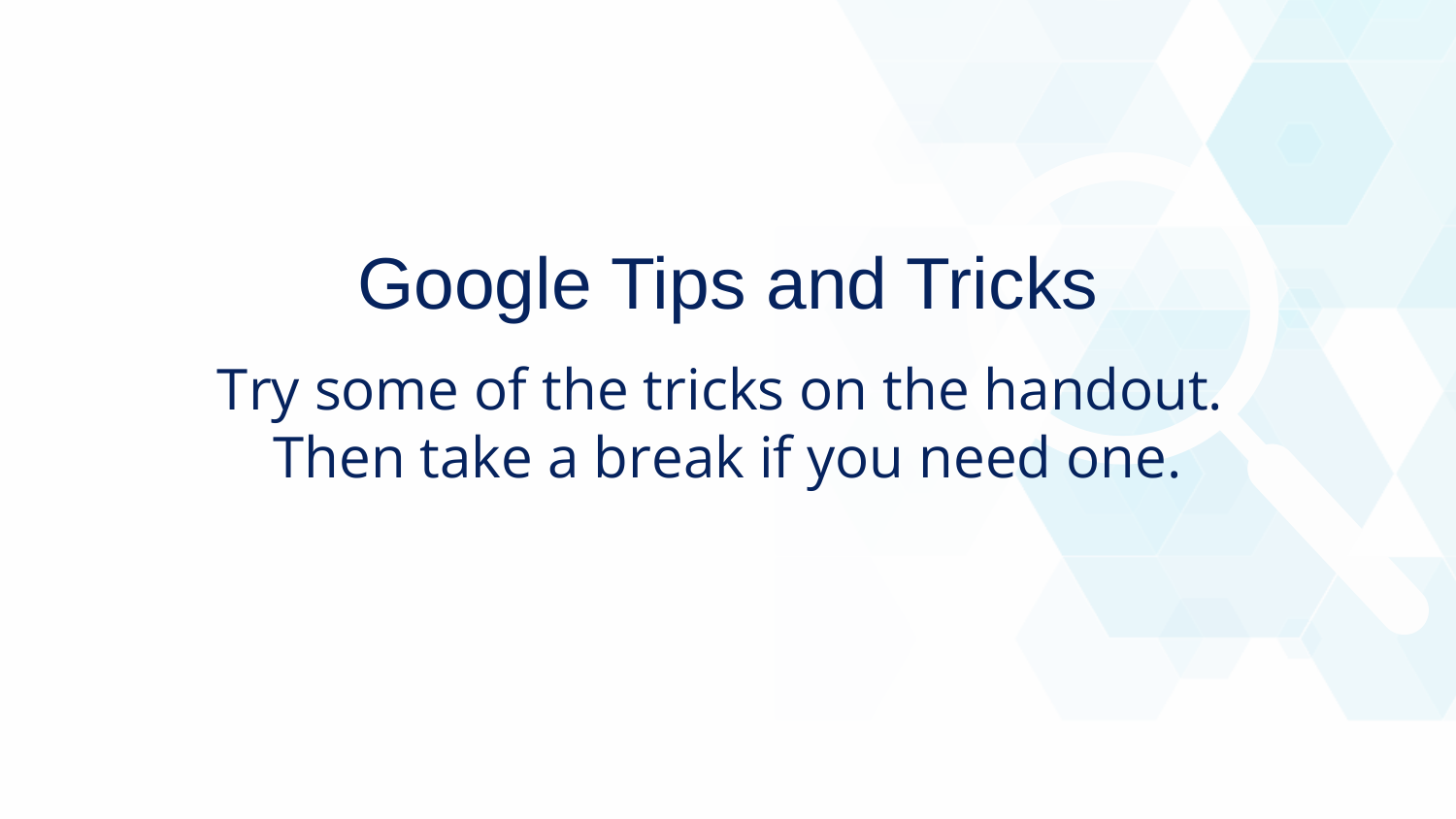

Google Tips and Tricks
Try some of the tricks on the handout.
Then take a break if you need one.